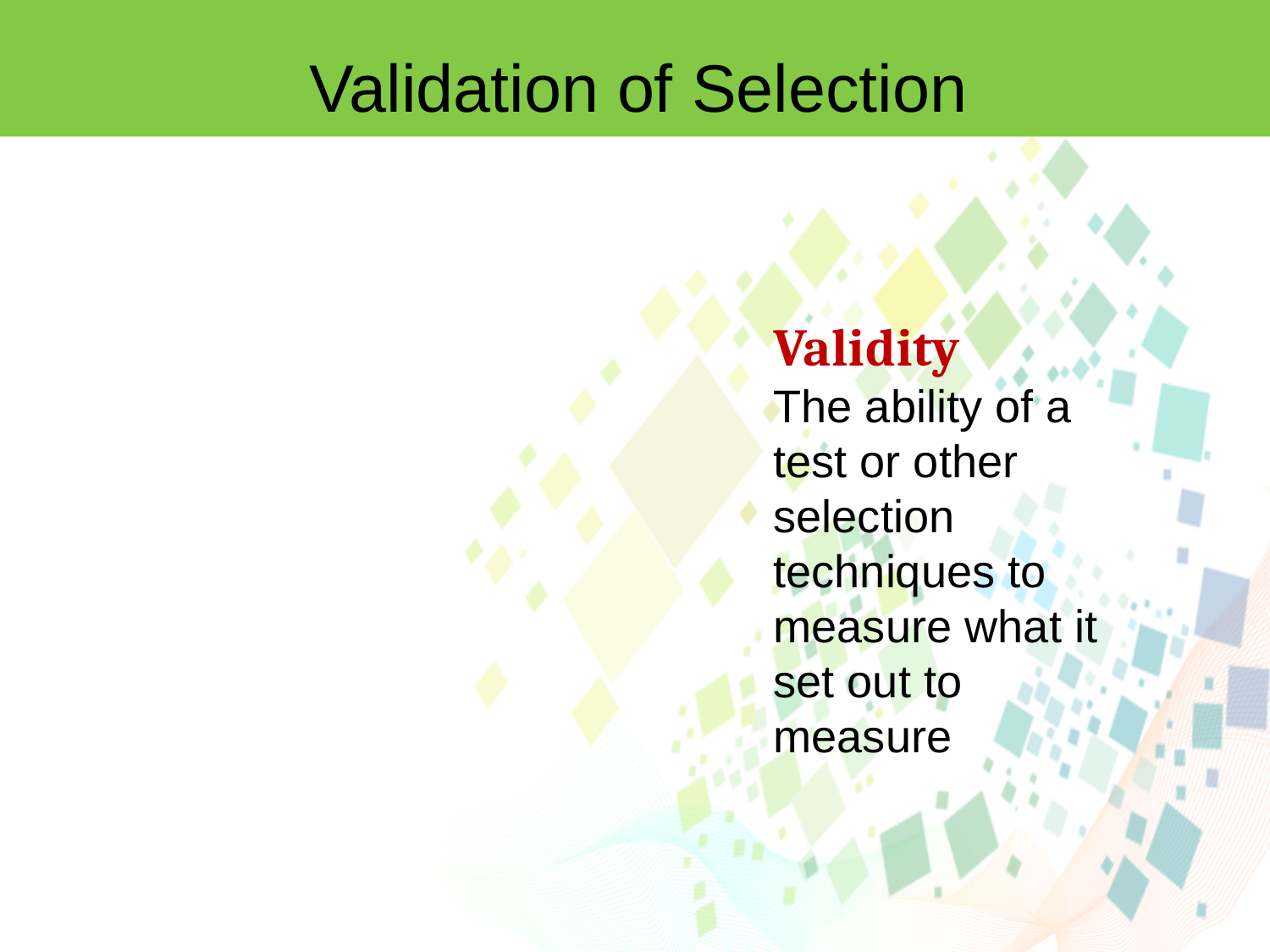

Validation of Selection
Validity
The ability of a test or other selection techniques to measure what it set out to measure